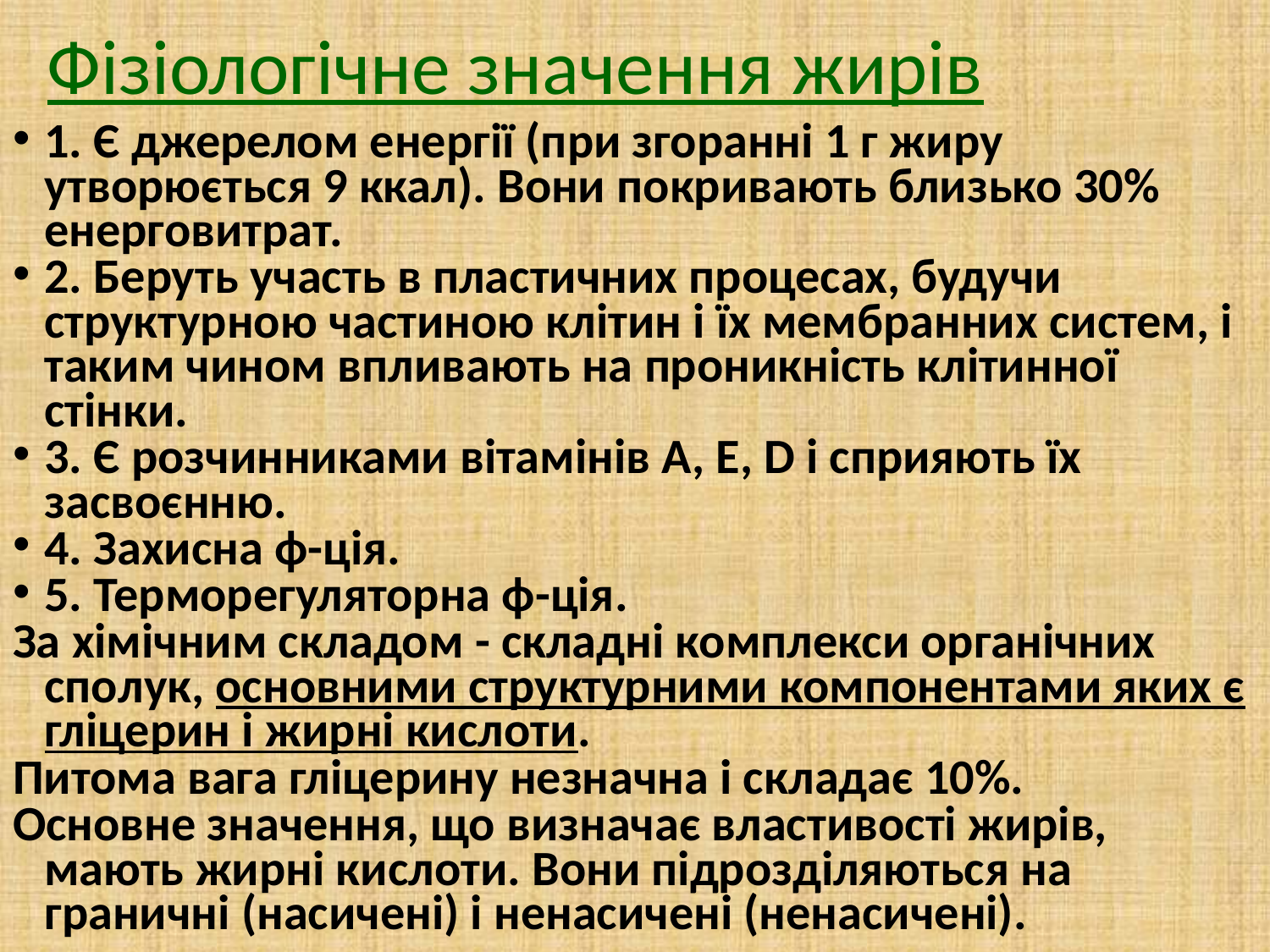

Фізіологічне значення жирів
1. Є джерелом енергії (при згоранні 1 г жиру утворюється 9 ккал). Вони покривають близько 30% енерговитрат.
2. Беруть участь в пластичних процесах, будучи структурною частиною клітин і їх мембранних систем, і таким чином впливають на проникність клітинної стінки.
3. Є розчинниками вітамінів А, Е, D і сприяють їх засвоєнню.
4. Захисна ф-ція.
5. Терморегуляторна ф-ція.
За хімічним складом - складні комплекси органічних сполук, основними структурними компонентами яких є гліцерин і жирні кислоти.
Питома вага гліцерину незначна і складає 10%.
Основне значення, що визначає властивості жирів, мають жирні кислоти. Вони підрозділяються на граничні (насичені) і ненасичені (ненасичені).